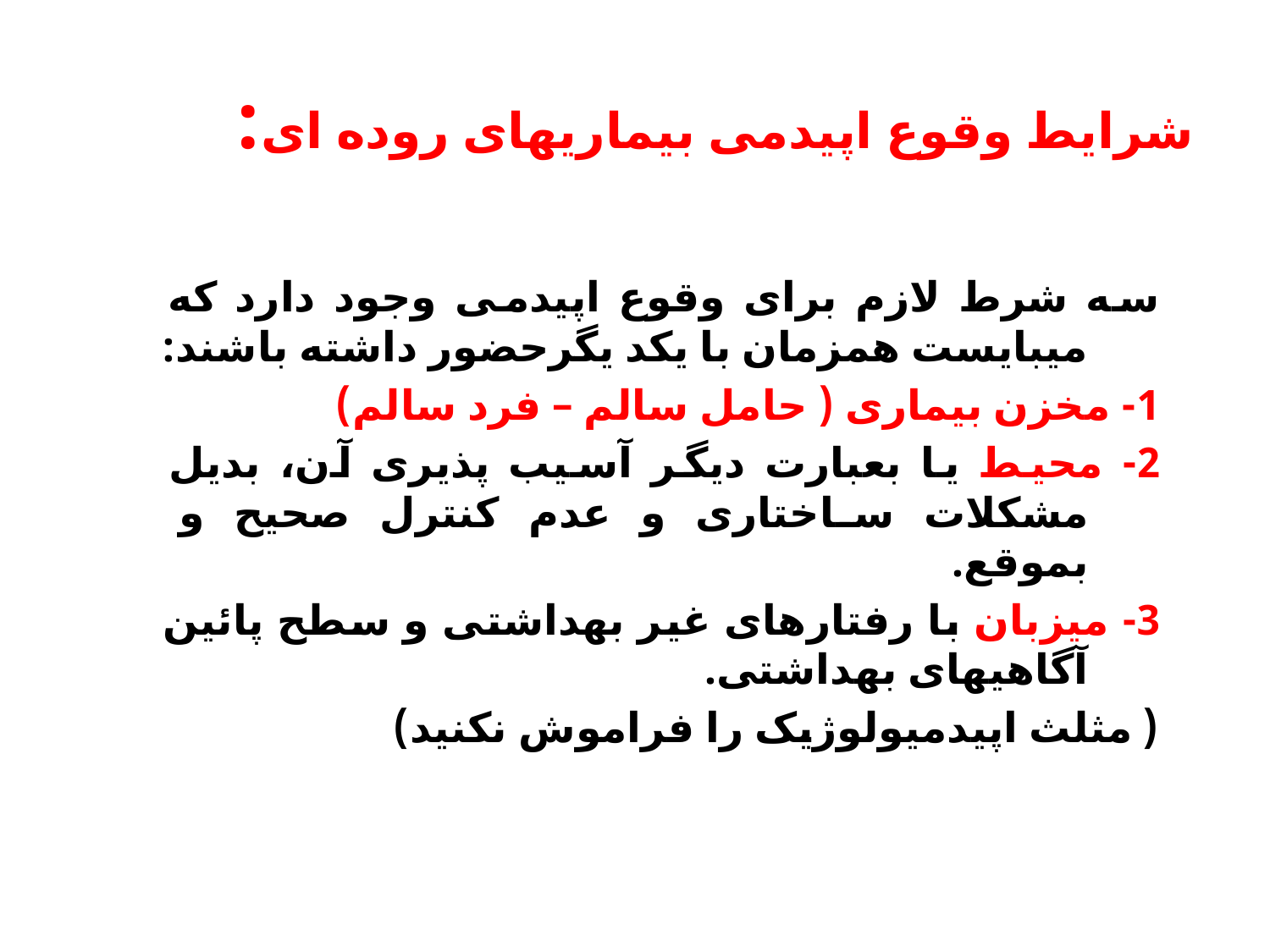

# شرایط وقوع اپیدمی بیماریهای روده ای:
سه شرط لازم برای وقوع اپیدمی وجود دارد که میبایست همزمان با یکد یگرحضور داشته باشند:
1- مخزن بیماری ( حامل سالم – فرد سالم)
2- محیط یا بعبارت دیگر آسیب پذیری آن، بدیل مشکلات ساختاری و عدم کنترل صحیح و بموقع.
3- ميزبان با رفتارهای غیر بهداشتی و سطح پائین آگاهیهای بهداشتی.
( مثلث اپيدميولوژيک را فراموش نکنيد)